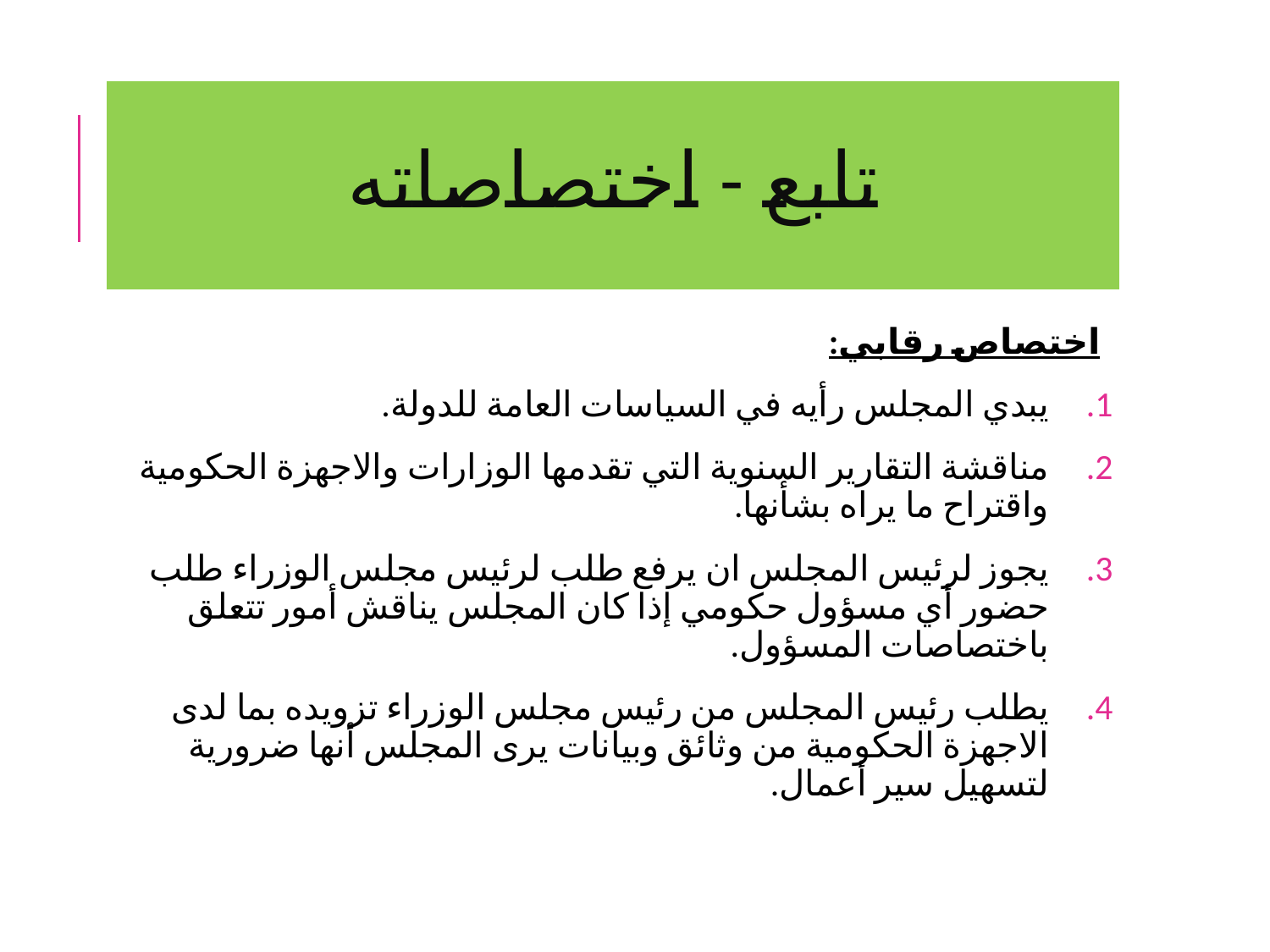

# تابع - اختصاصاته
اختصاص رقابي:
يبدي المجلس رأيه في السياسات العامة للدولة.
مناقشة التقارير السنوية التي تقدمها الوزارات والاجهزة الحكومية واقتراح ما يراه بشأنها.
يجوز لرئيس المجلس ان يرفع طلب لرئيس مجلس الوزراء طلب حضور أي مسؤول حكومي إذا كان المجلس يناقش أمور تتعلق باختصاصات المسؤول.
يطلب رئيس المجلس من رئيس مجلس الوزراء تزويده بما لدى الاجهزة الحكومية من وثائق وبيانات يرى المجلس أنها ضرورية لتسهيل سير أعمال.